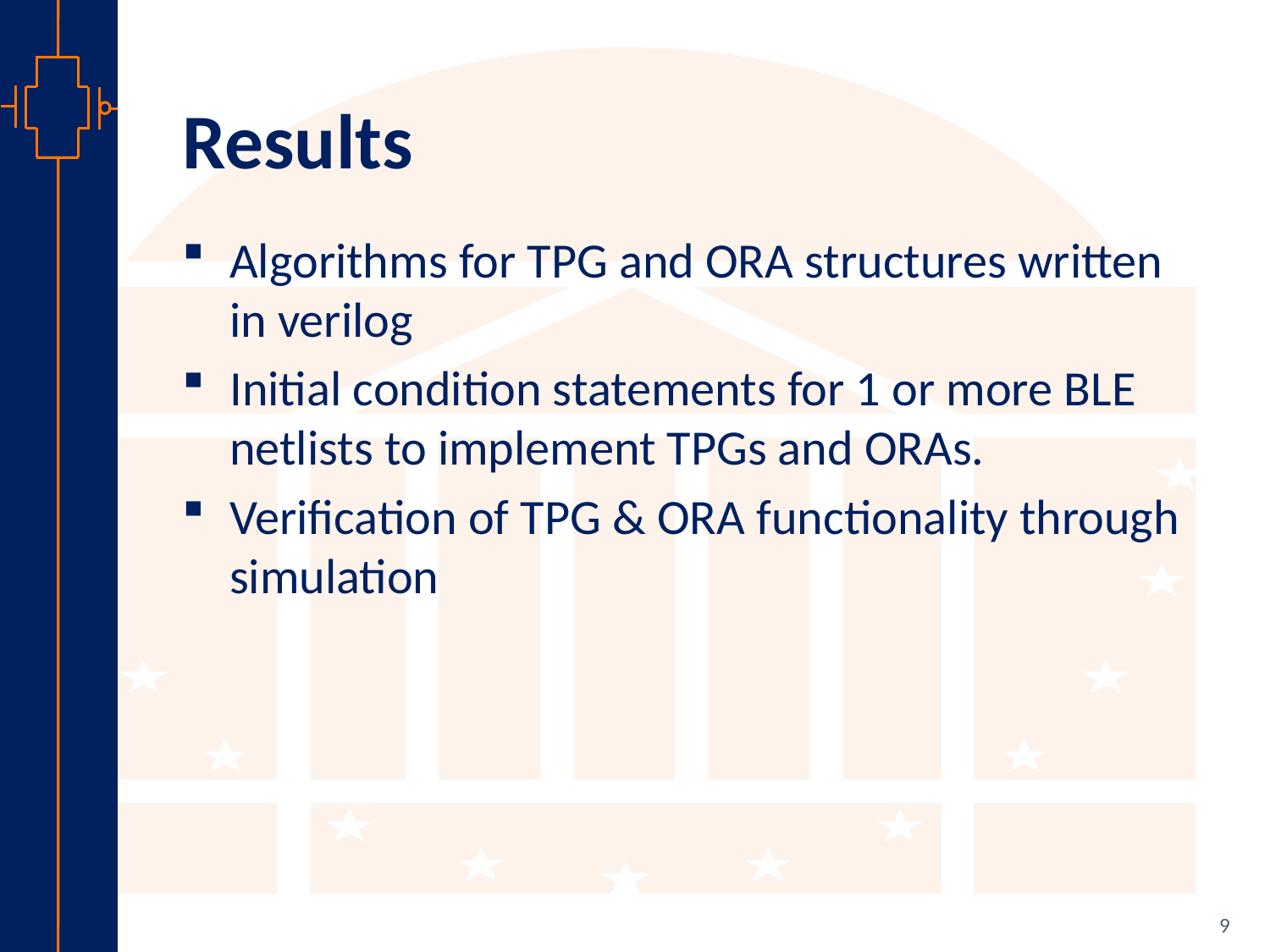

# Results
Algorithms for TPG and ORA structures written in verilog
Initial condition statements for 1 or more BLE netlists to implement TPGs and ORAs.
Verification of TPG & ORA functionality through simulation
9